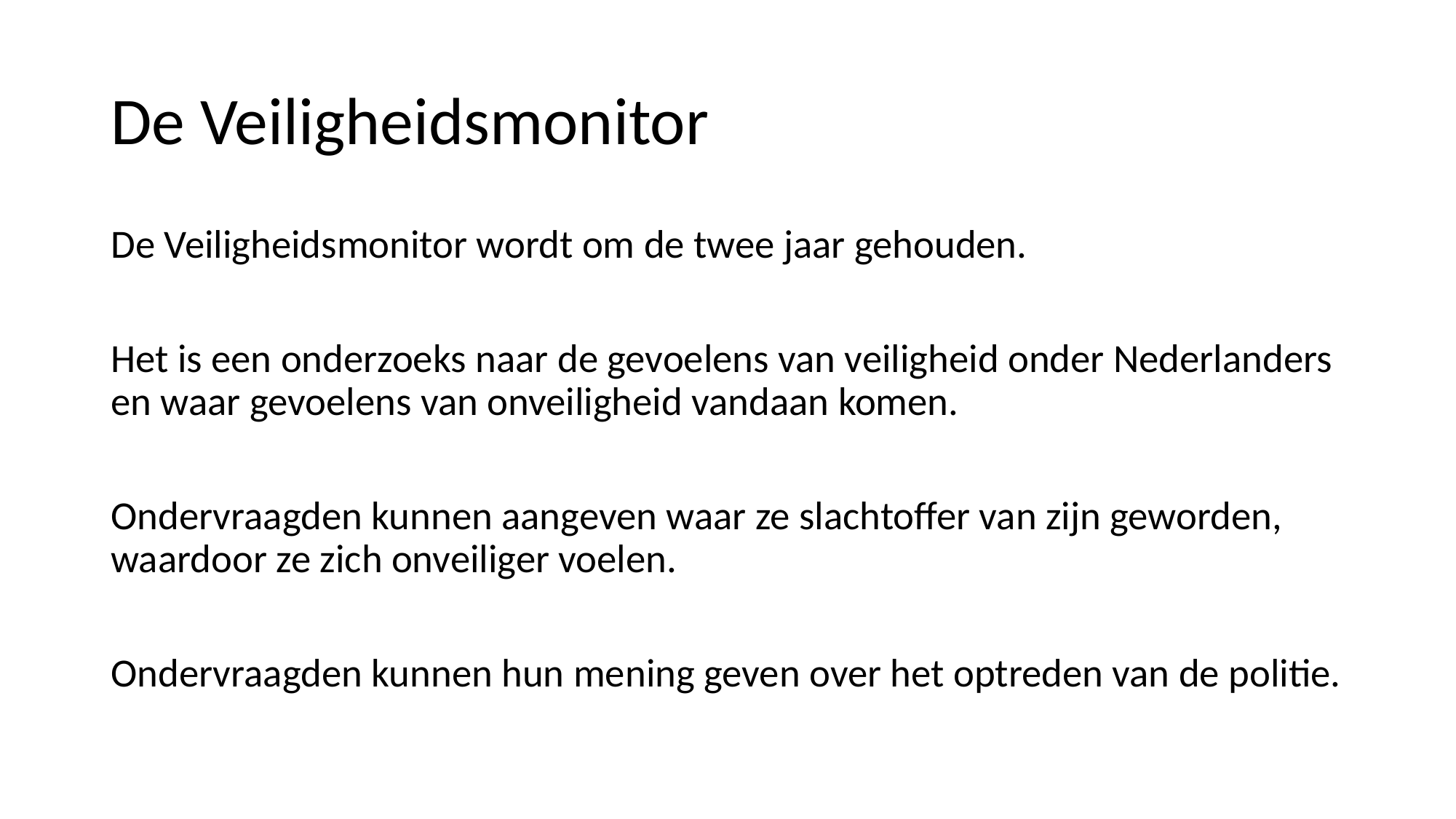

# De Veiligheidsmonitor
De Veiligheidsmonitor wordt om de twee jaar gehouden.

Het is een onderzoeks naar de gevoelens van veiligheid onder Nederlanders en waar gevoelens van onveiligheid vandaan komen.

Ondervraagden kunnen aangeven waar ze slachtoffer van zijn geworden, waardoor ze zich onveiliger voelen.

Ondervraagden kunnen hun mening geven over het optreden van de politie.